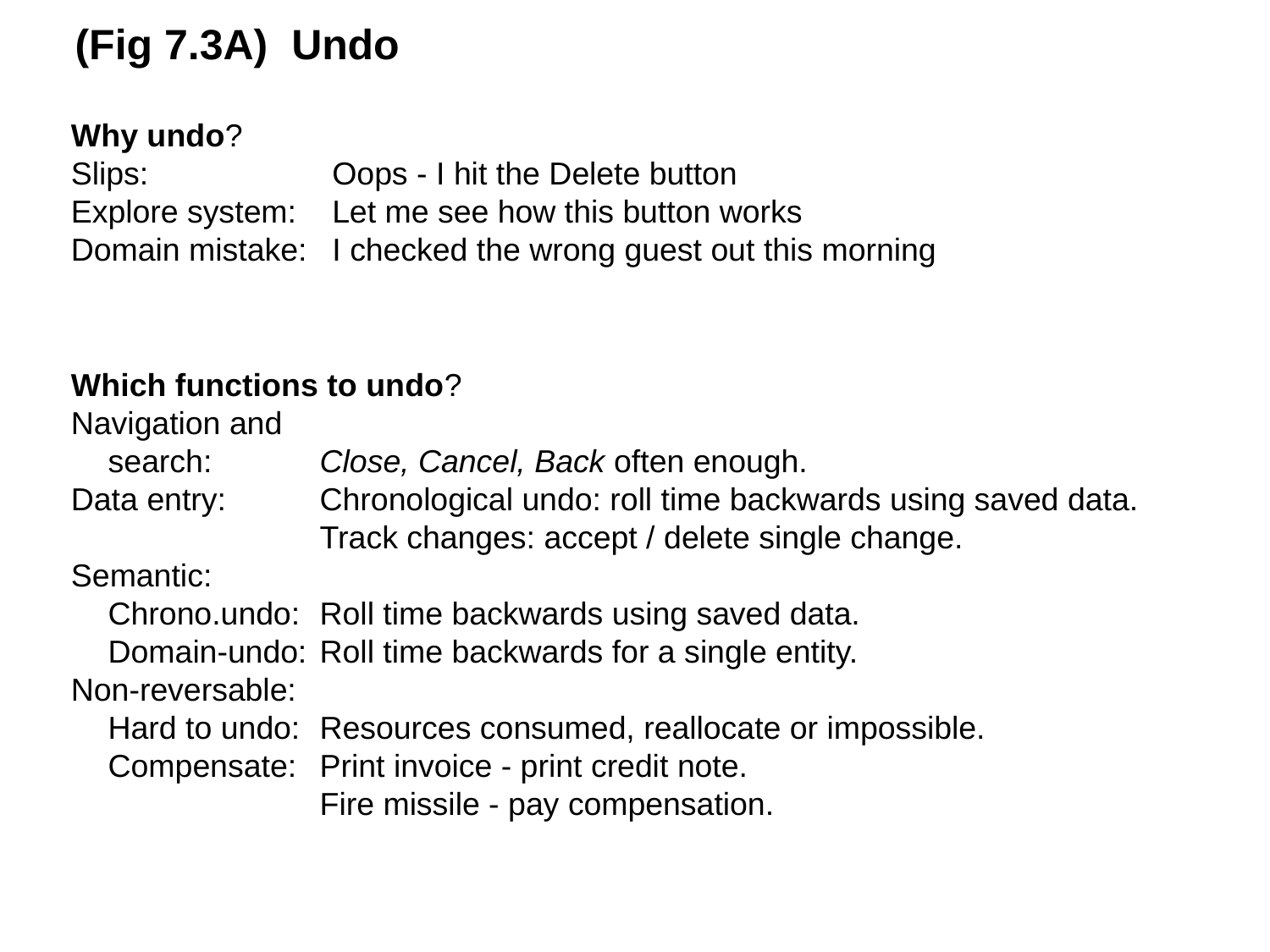

(Fig 7.3A)  Undo
Why undo?
Slips: 	Oops - I hit the Delete button
Explore system: 	Let me see how this button works
Domain mistake: 	I checked the wrong guest out this morning
Which functions to undo?
Navigation and
	search: 	Close, Cancel, Back often enough.
Data entry:	Chronological undo: roll time backwards using saved data.
		Track changes: accept / delete single change.
Semantic:
	Chrono.undo:	Roll time backwards using saved data.
	Domain-undo:	Roll time backwards for a single entity.
Non-reversable:
	Hard to undo:	Resources consumed, reallocate or impossible.
	Compensate:	Print invoice - print credit note.
		Fire missile - pay compensation.